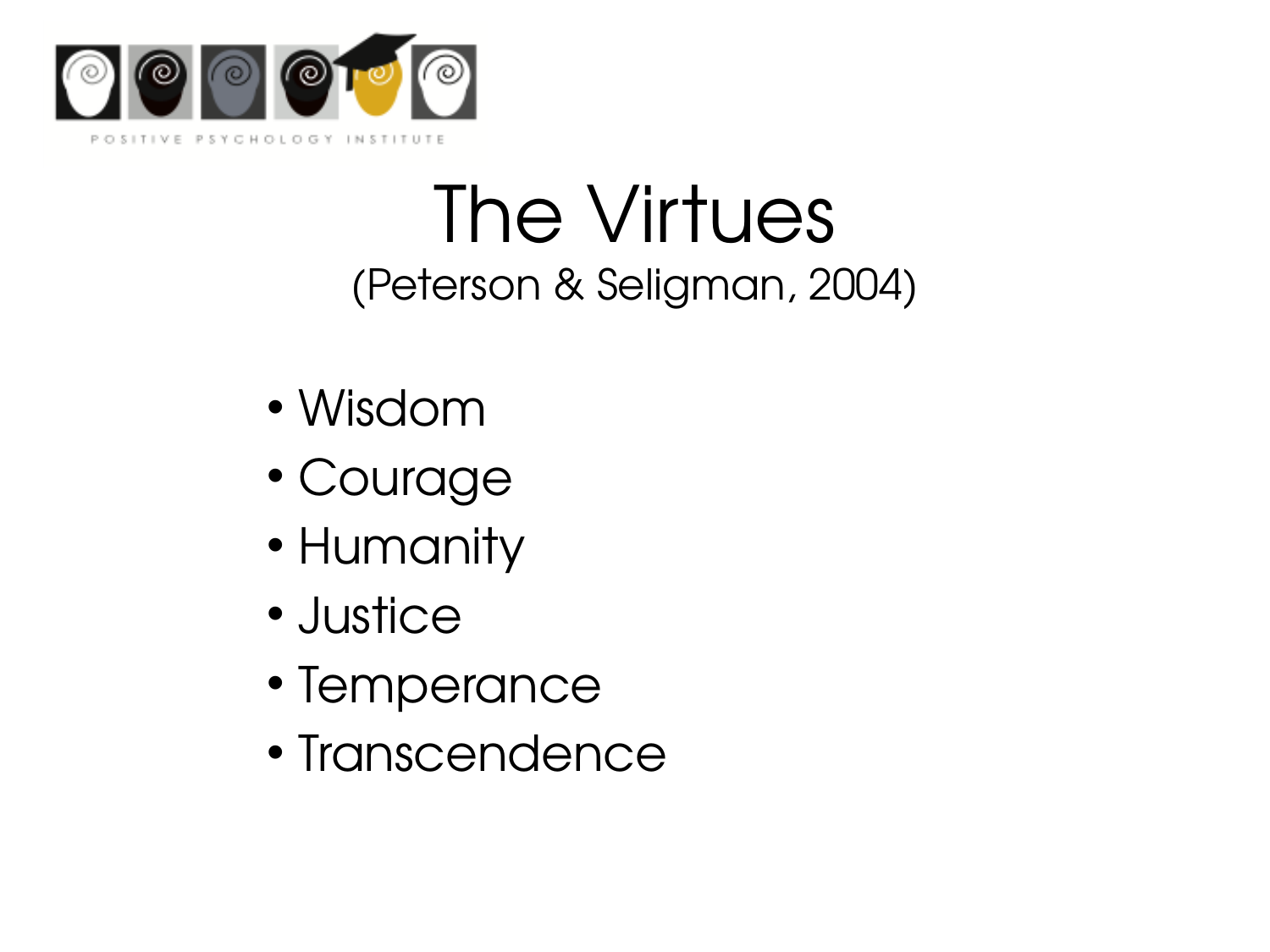

The Virtues
(Peterson & Seligman, 2004)
Wisdom
Courage
Humanity
Justice
Temperance
Transcendence